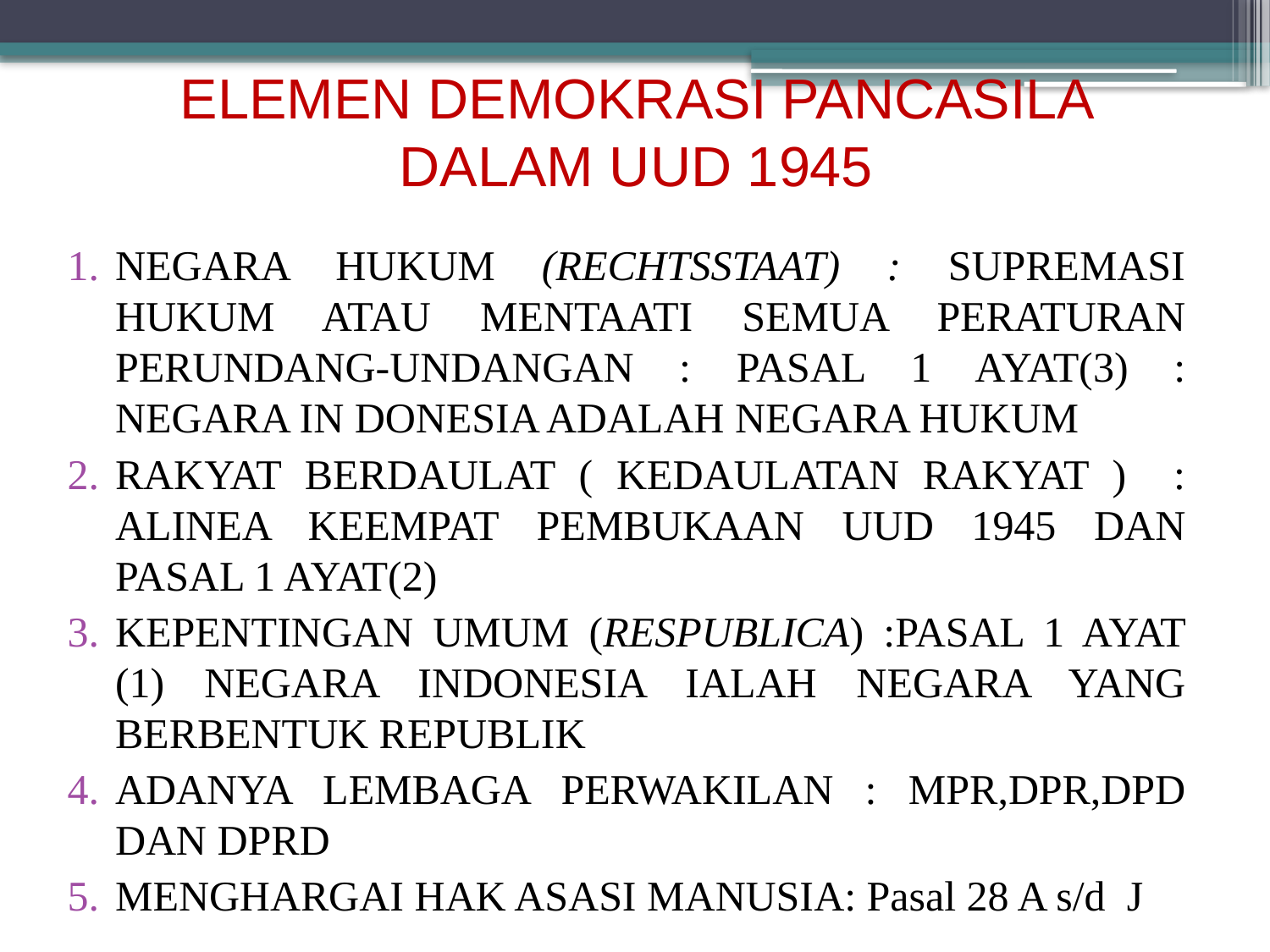

# ELEMEN DEMOKRASI PANCASILA DALAM UUD 1945

NEGARA HUKUM (RECHTSSTAAT) : SUPREMASI HUKUM ATAU MENTAATI SEMUA PERATURAN PERUNDANG-UNDANGAN : PASAL 1 AYAT(3) : NEGARA IN DONESIA ADALAH NEGARA HUKUM
RAKYAT BERDAULAT ( KEDAULATAN RAKYAT )  : ALINEA KEEMPAT PEMBUKAAN UUD 1945 DAN PASAL 1 AYAT(2)
KEPENTINGAN UMUM (RESPUBLICA) :PASAL 1 AYAT (1) NEGARA INDONESIA IALAH NEGARA YANG BERBENTUK REPUBLIK
ADANYA LEMBAGA PERWAKILAN : MPR,DPR,DPD DAN DPRD
MENGHARGAI HAK ASASI MANUSIA: Pasal 28 A s/d  J